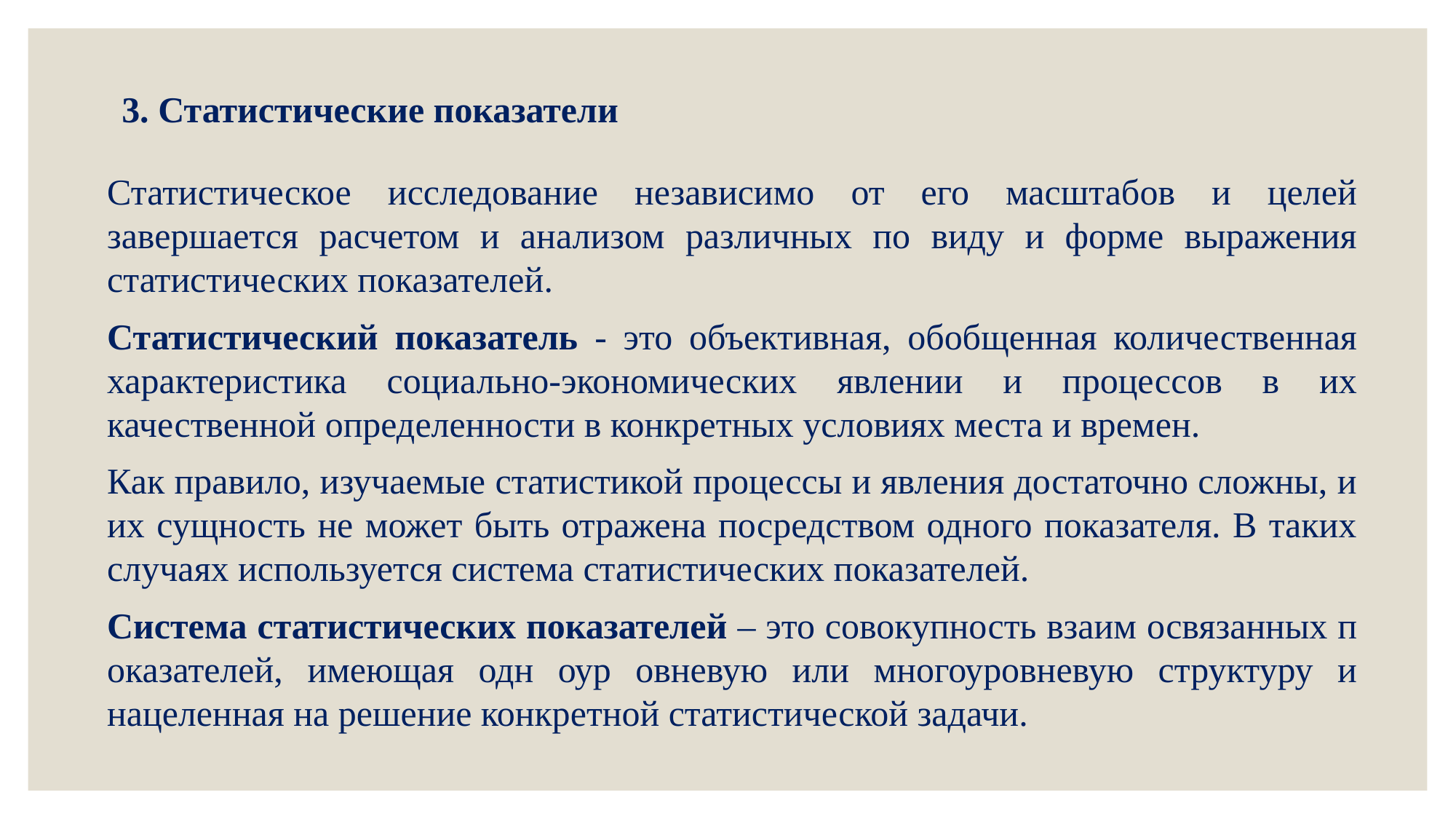

# 3. Статистические показатели
Статистическое исследование независимо от его масштабов и целей завершается расчетом и анализом различных по виду и форме выражения статистических показателей.
Статистический показатель - это объективная, обобщенная количественная характеристика социально-экономических явлении и процессов в их качественной определенности в конкретных условиях места и времен.
Как правило, изучаемые статистикой процессы и явления достаточно сложны, и их сущность не может быть отражена посредством одного показателя. В таких случаях используется система статистических показателей.
Система статистических показателей – это совокупность взаим освязанных п оказателей, имеющая одн оур овневую или многоуровневую структуру и нацеленная на решение конкретной статистической задачи.